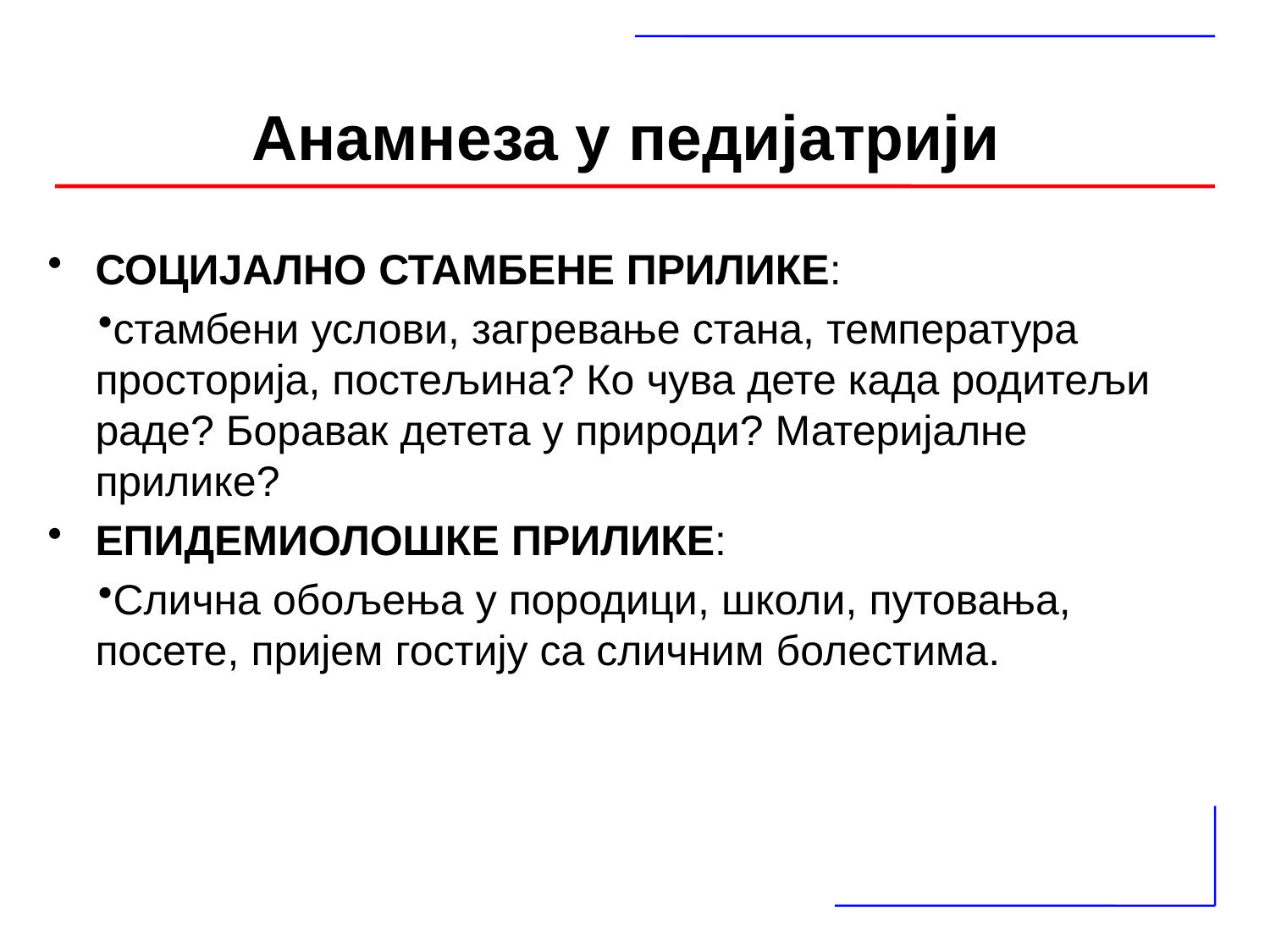

# Анамнеза у педијатрији
СОЦИЈАЛНО СТАМБЕНЕ ПРИЛИКЕ:
стамбени услови, загревање стана, температура просторија, постељина? Ко чува дете када родитељи раде? Боравак детета у природи? Материјалне прилике?
ЕПИДЕМИОЛОШКЕ ПРИЛИКЕ:
Слична обољења у породици, школи, путовања, посете, пријем гостију са сличним болестима.